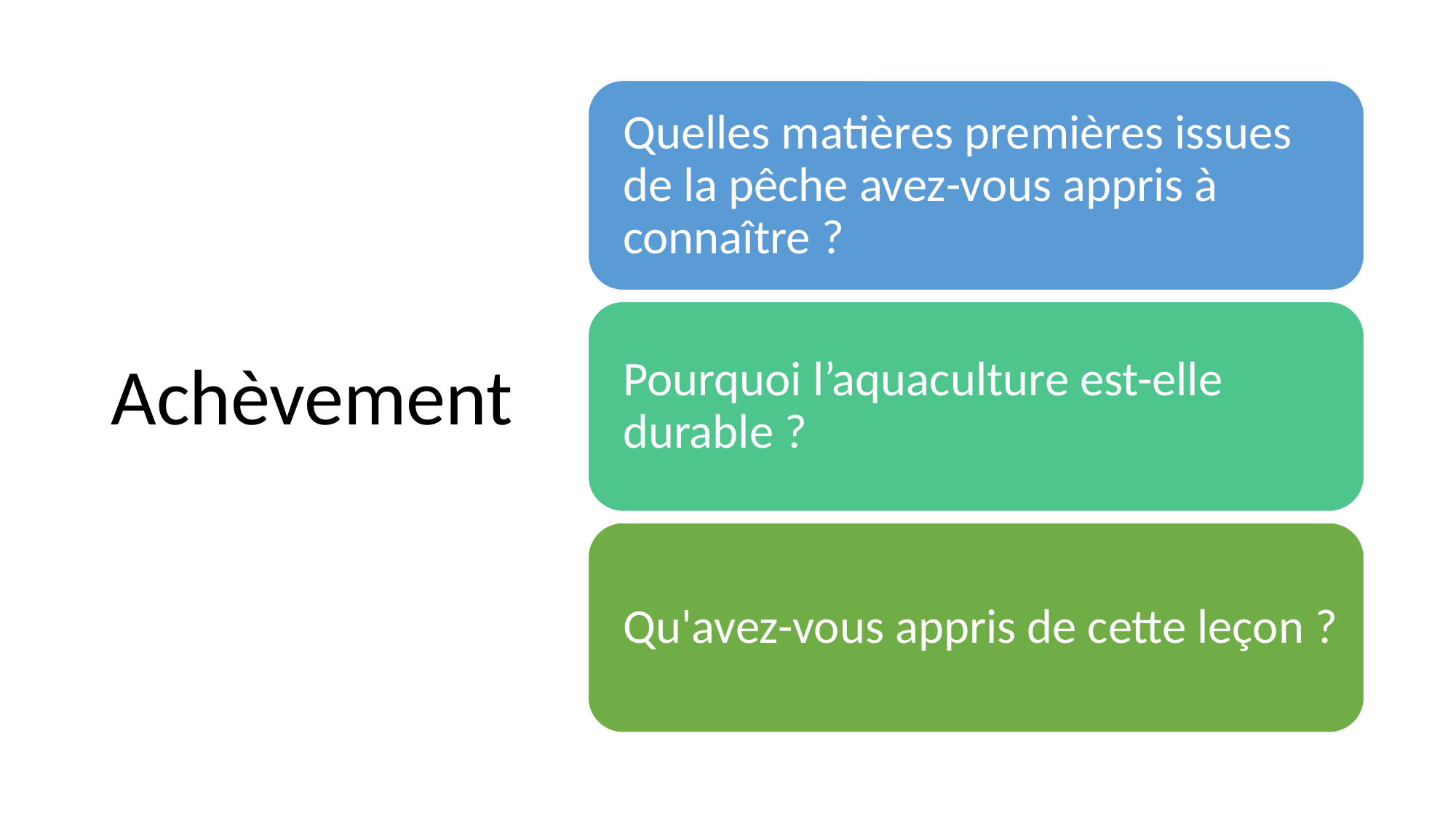

# Achèvement
Quelles matières premières issues de la pêche avez-vous appris à connaître ?
Pourquoi l’aquaculture est-elle durable ?
Qu'avez-vous appris de cette leçon ?